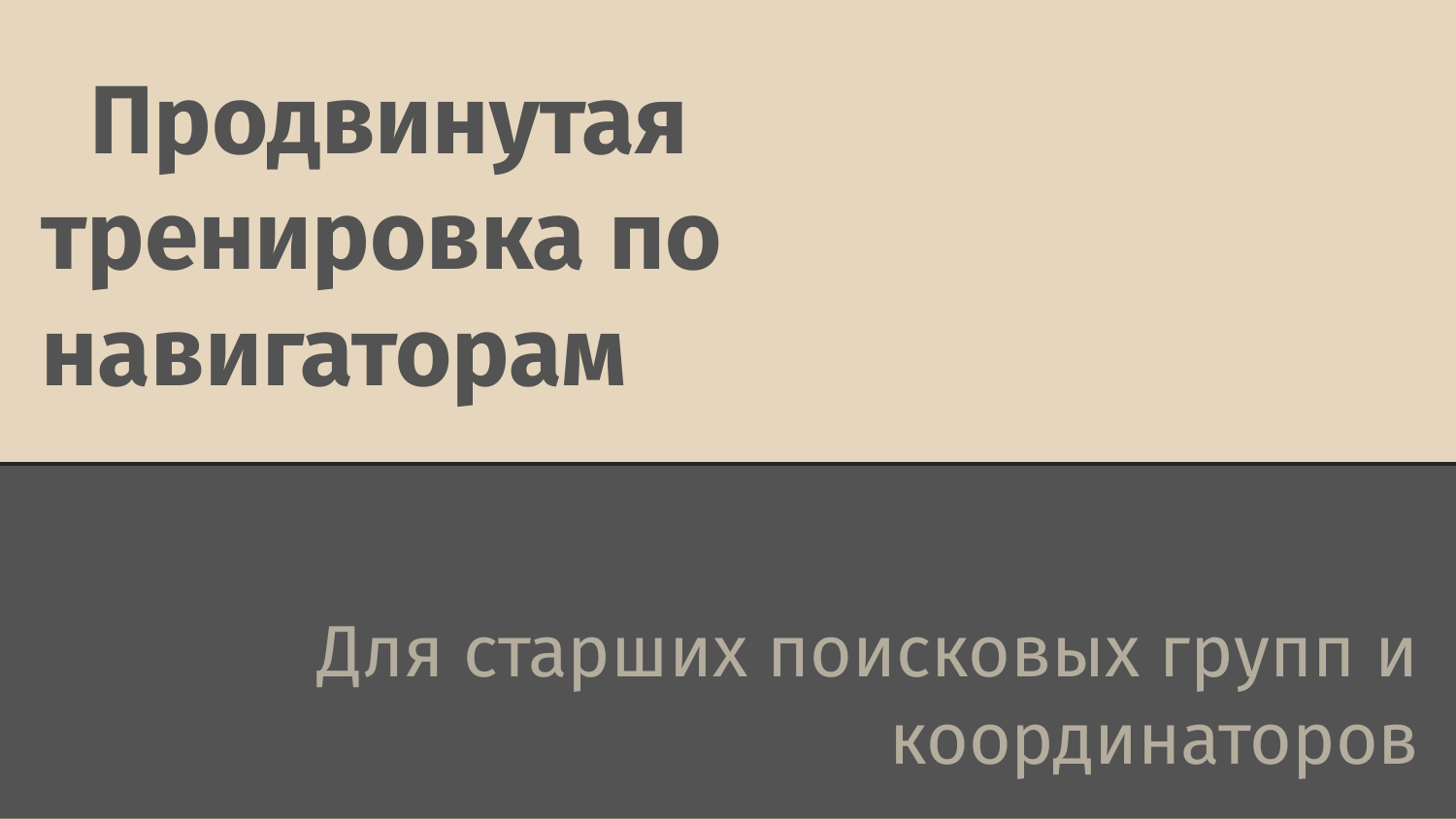

# Продвинутая тренировка по навигаторам
Для старших поисковых групп и координаторов